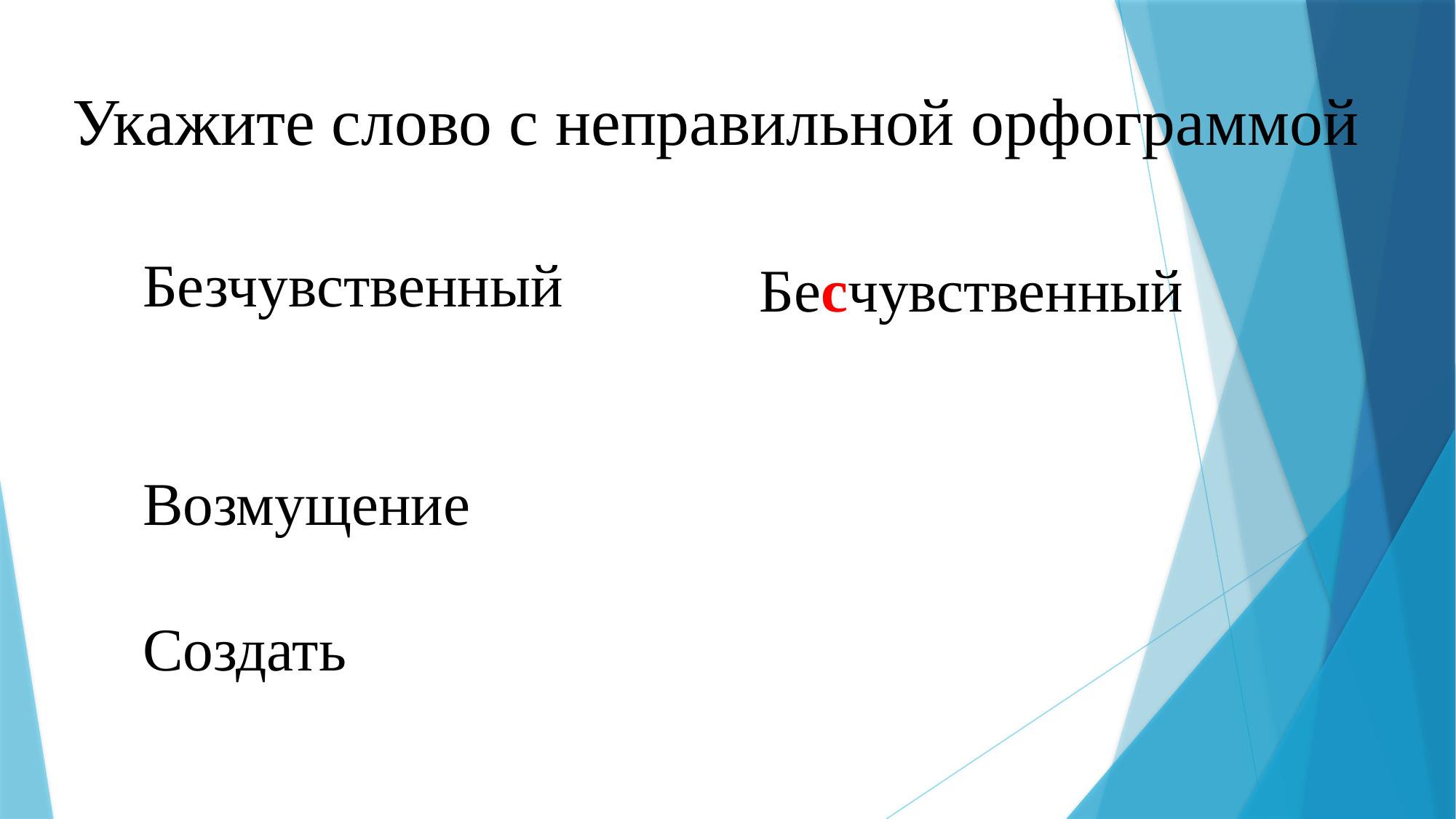

# Укажите слово с неправильной орфограммой
Безчувственный

Возмущение

Создать

Бесчувственный